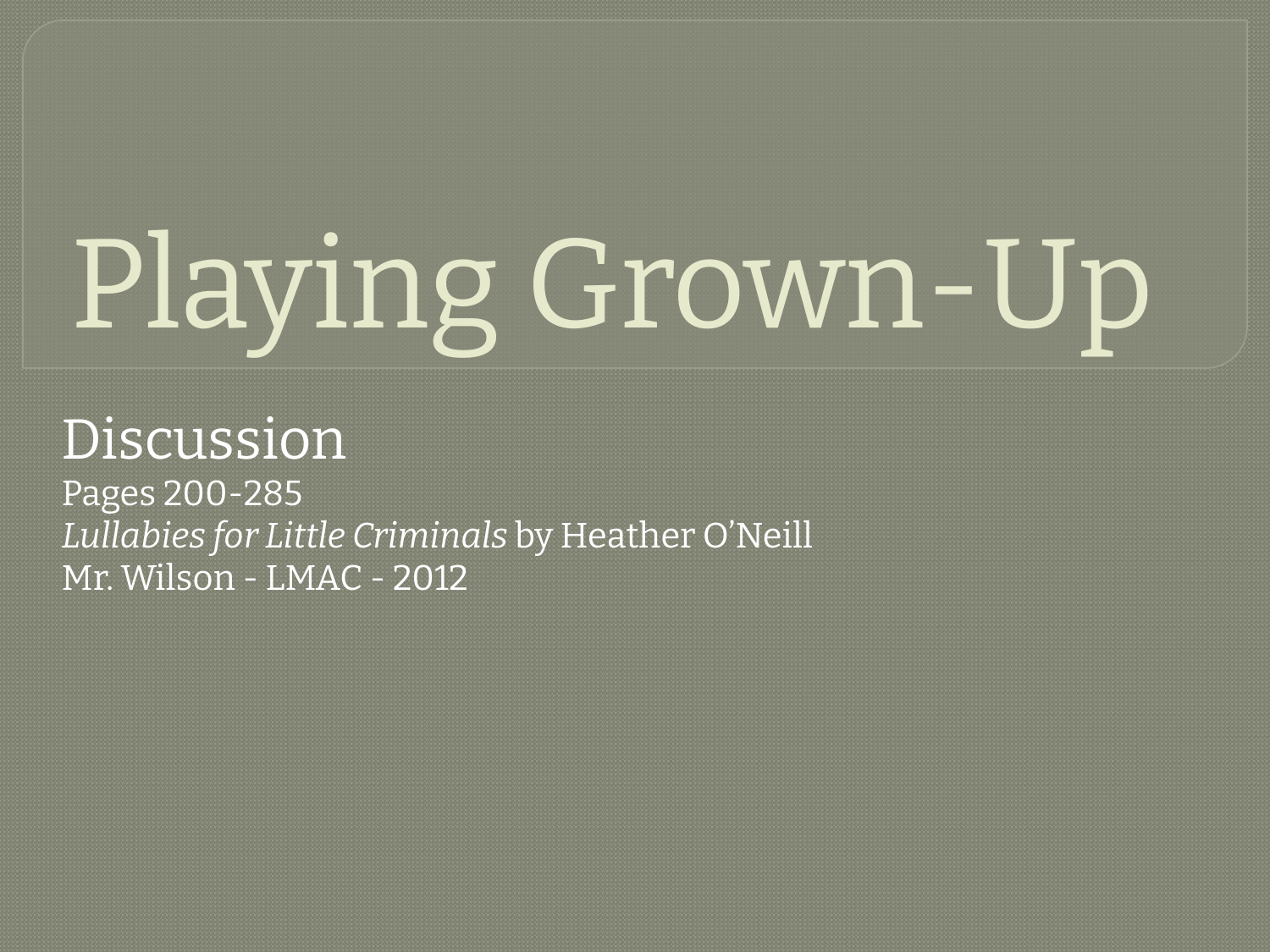

# Playing Grown-Up
Discussion
Pages 200-285
Lullabies for Little Criminals by Heather O’Neill
Mr. Wilson - LMAC - 2012